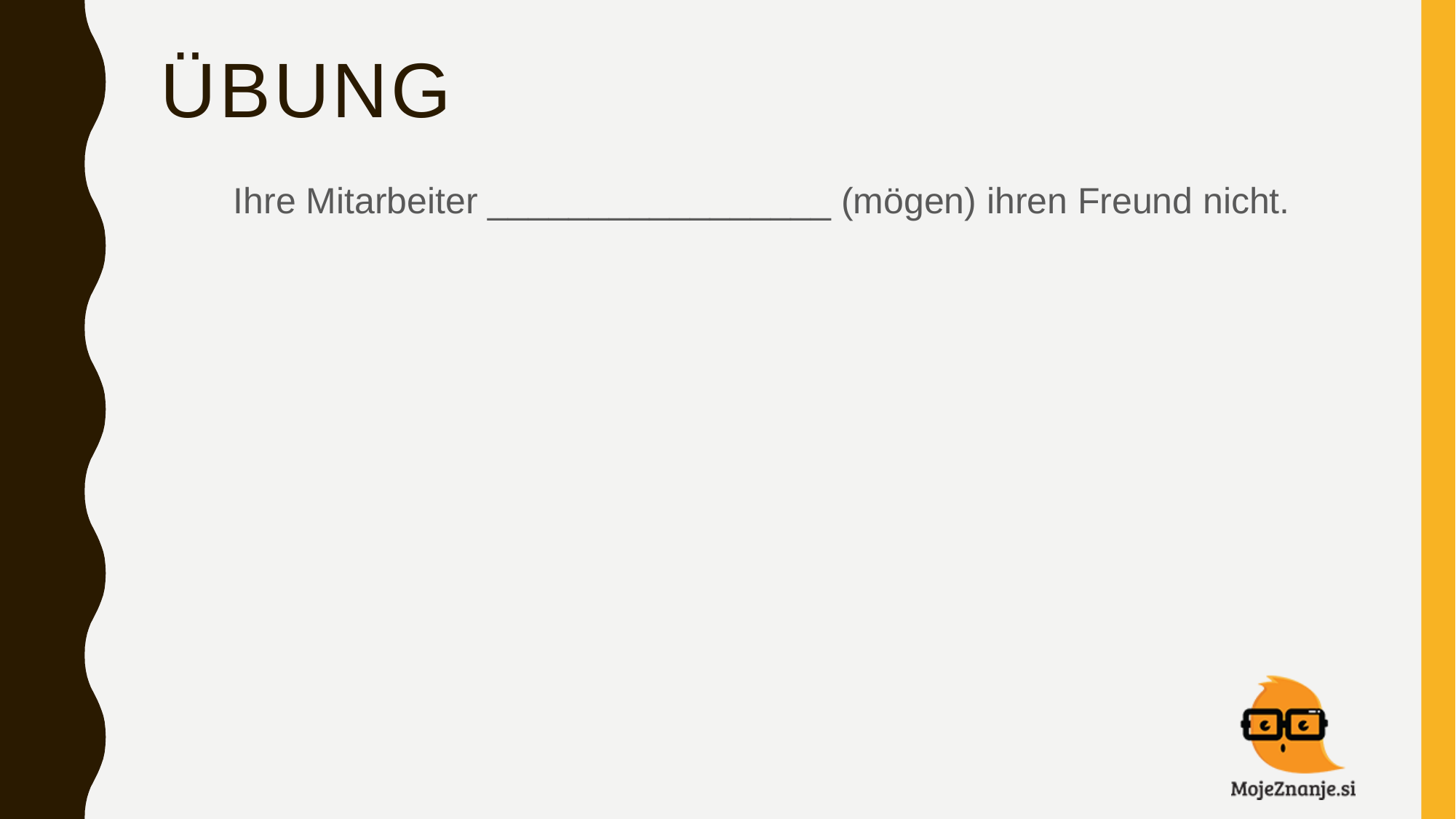

# Übung
 Ihre Mitarbeiter _________________ (mögen) ihren Freund nicht.